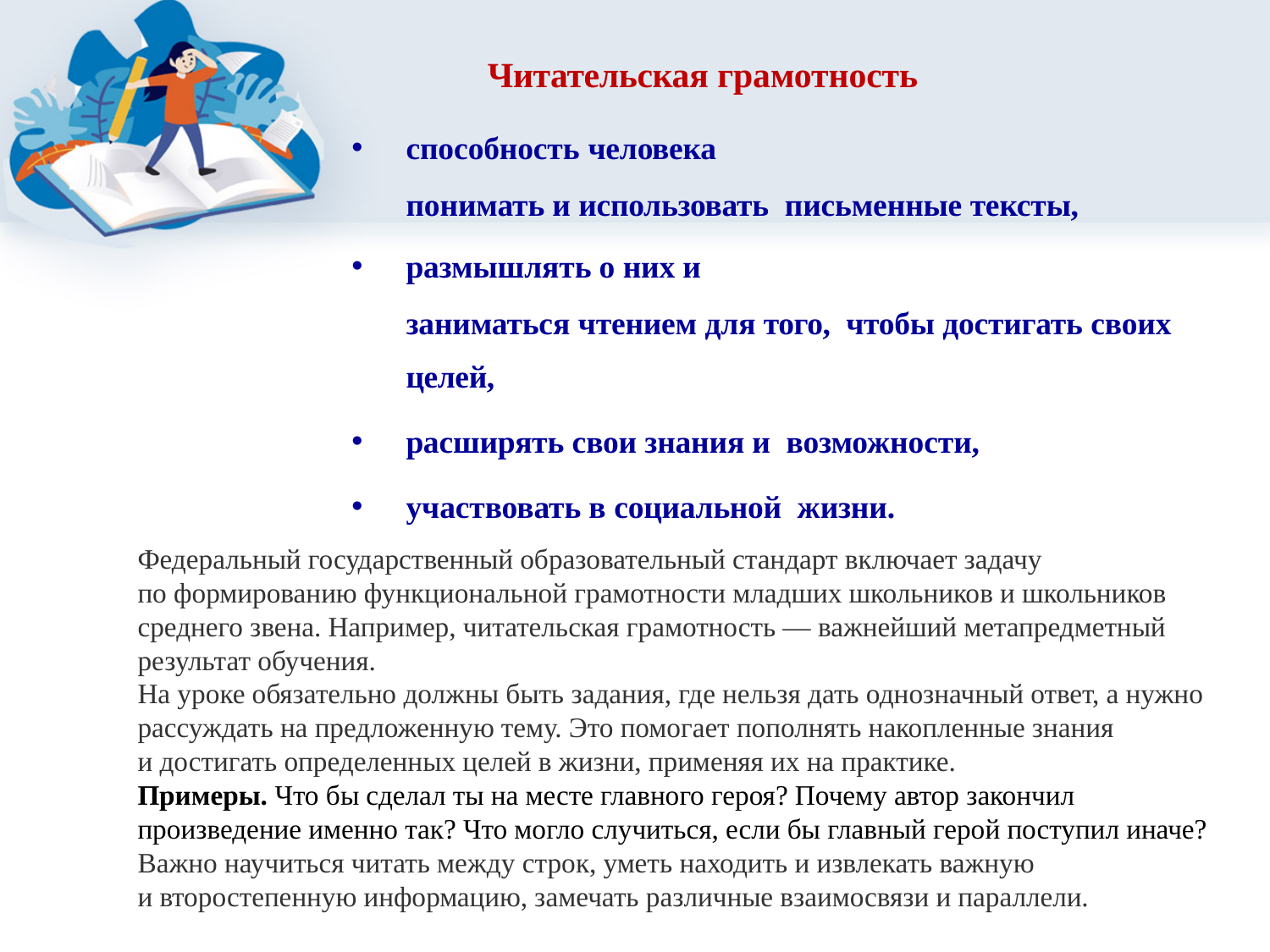

Читательская грамотность
способность человека
понимать и использовать  письменные тексты,
размышлять о них и
заниматься чтением для того,  чтобы достигать своих целей,
расширять свои знания и  возможности,
участвовать в социальной  жизни.
Федеральный государственный образовательный стандарт включает задачу по формированию функциональной грамотности младших школьников и школьников среднего звена. Например, читательская грамотность — важнейший метапредметный результат обучения.
На уроке обязательно должны быть задания, где нельзя дать однозначный ответ, а нужно рассуждать на предложенную тему. Это помогает пополнять накопленные знания и достигать определенных целей в жизни, применяя их на практике.
Примеры. Что бы сделал ты на месте главного героя? Почему автор закончил произведение именно так? Что могло случиться, если бы главный герой поступил иначе?
Важно научиться читать между строк, уметь находить и извлекать важную и второстепенную информацию, замечать различные взаимосвязи и параллели.